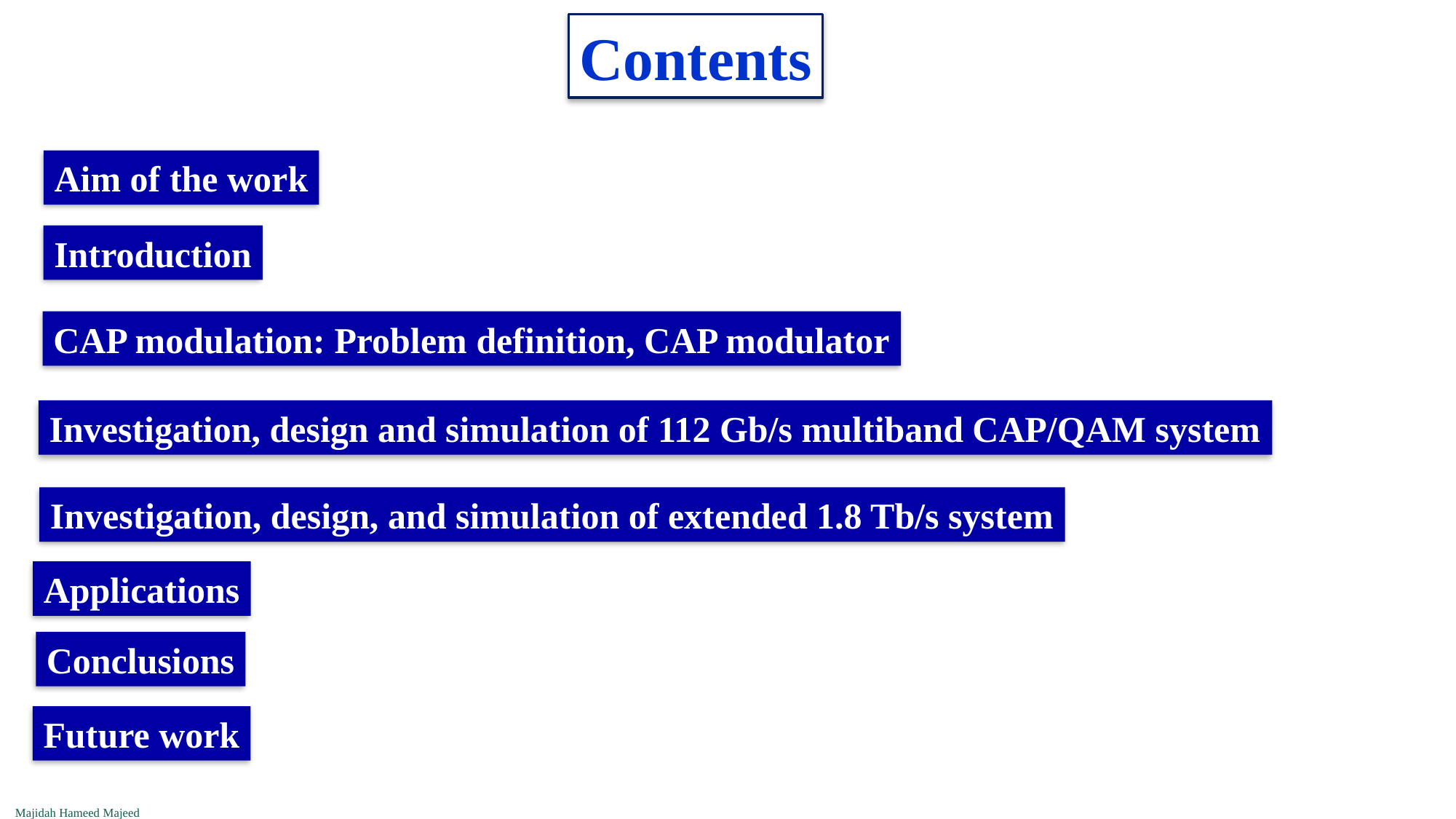

Contents
Aim of the work
Introduction
CAP modulation: Problem definition, CAP modulator
Investigation, design and simulation of 112 Gb/s multiband CAP/QAM system
Investigation, design, and simulation of extended 1.8 Tb/s system
Applications
Conclusions
Future work
Majidah Hameed Majeed